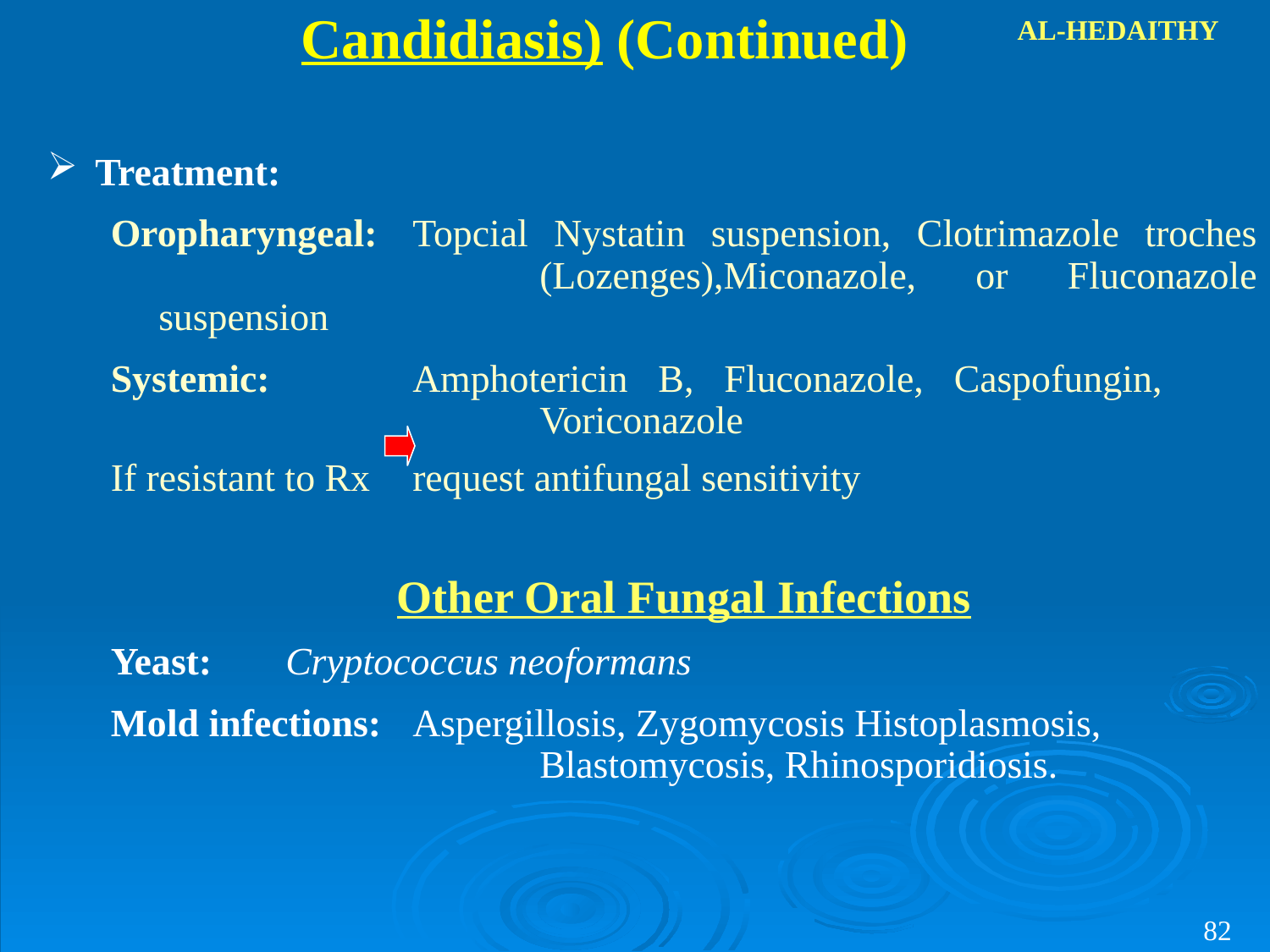

Candidiasis) (Continued)
AL-HEDAITHY
Treatment:
Oropharyngeal:	Topcial Nystatin suspension, Clotrimazole troches 			(Lozenges),Miconazole, or Fluconazole suspension
Systemic:		Amphotericin B, Fluconazole, Caspofungin, 				Voriconazole
If resistant to Rx 	request antifungal sensitivity

Other Oral Fungal Infections
Yeast:	Cryptococcus neoformans
Mold infections:	Aspergillosis, Zygomycosis Histoplasmosis, 				Blastomycosis, Rhinosporidiosis.

82